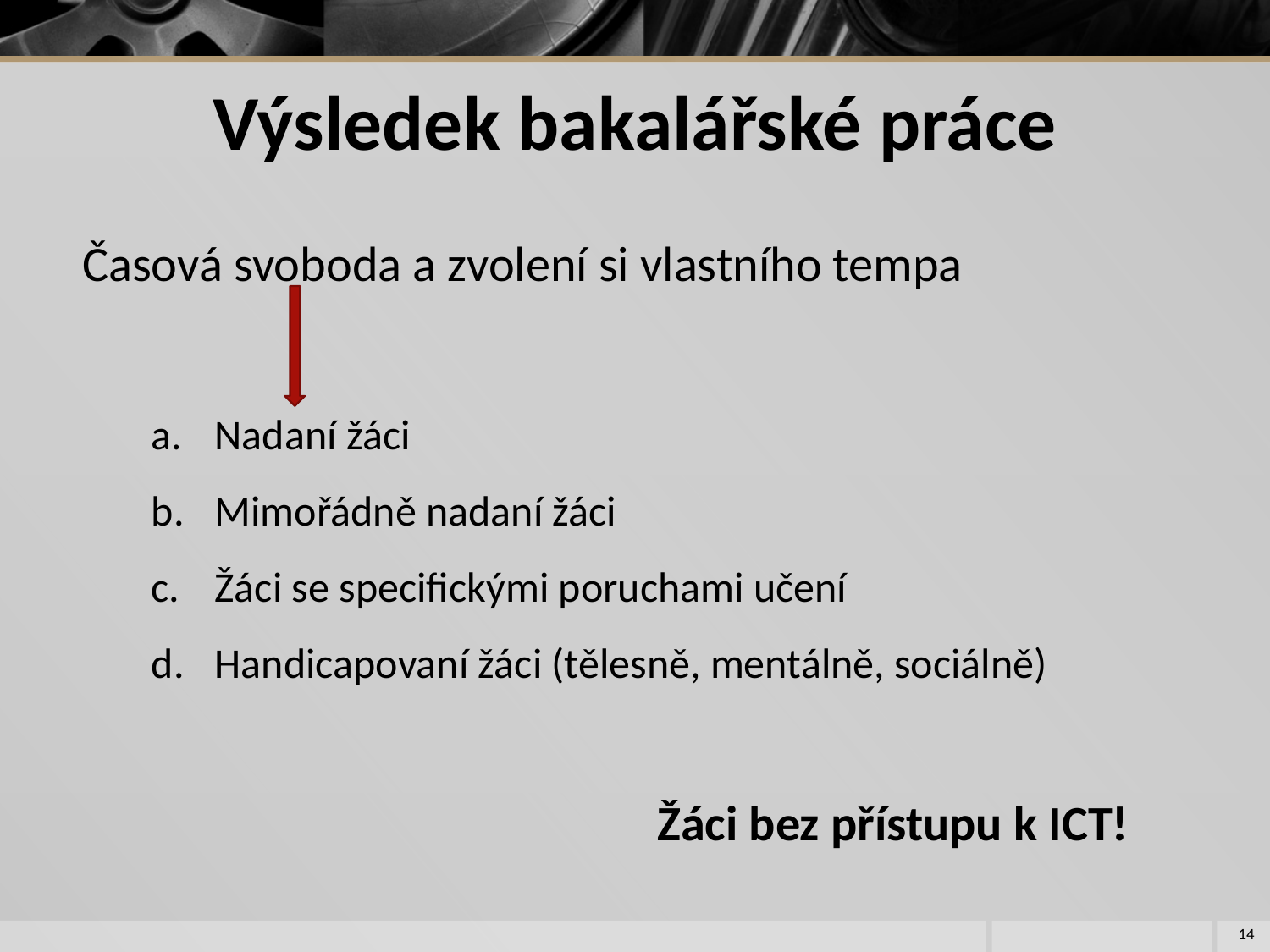

Výsledek bakalářské práce
Časová svoboda a zvolení si vlastního tempa

Nadaní žáci
Mimořádně nadaní žáci
Žáci se specifickými poruchami učení
Handicapovaní žáci (tělesně, mentálně, sociálně)
Žáci bez přístupu k ICT!
14